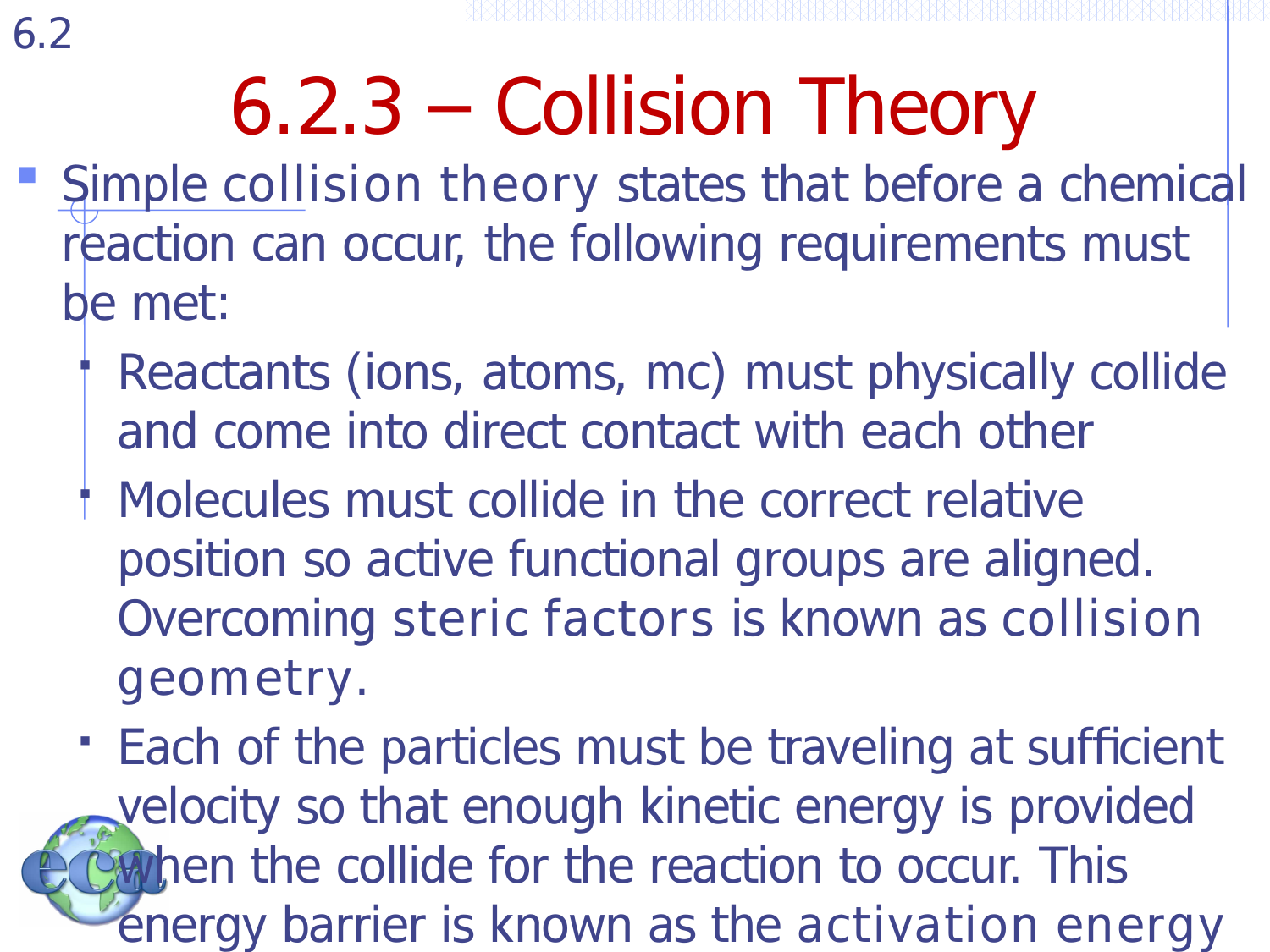

# 6.2.3 – Collision Theory
Simple collision theory states that before a chemical reaction can occur, the following requirements must be met:
Reactants (ions, atoms, mc) must physically collide and come into direct contact with each other
Molecules must collide in the correct relative position so active functional groups are aligned. Overcoming steric factors is known as collision geometry.
Each of the particles must be traveling at sufficient velocity so that enough kinetic energy is provided when the collide for the reaction to occur. This energy barrier is known as the activation energy